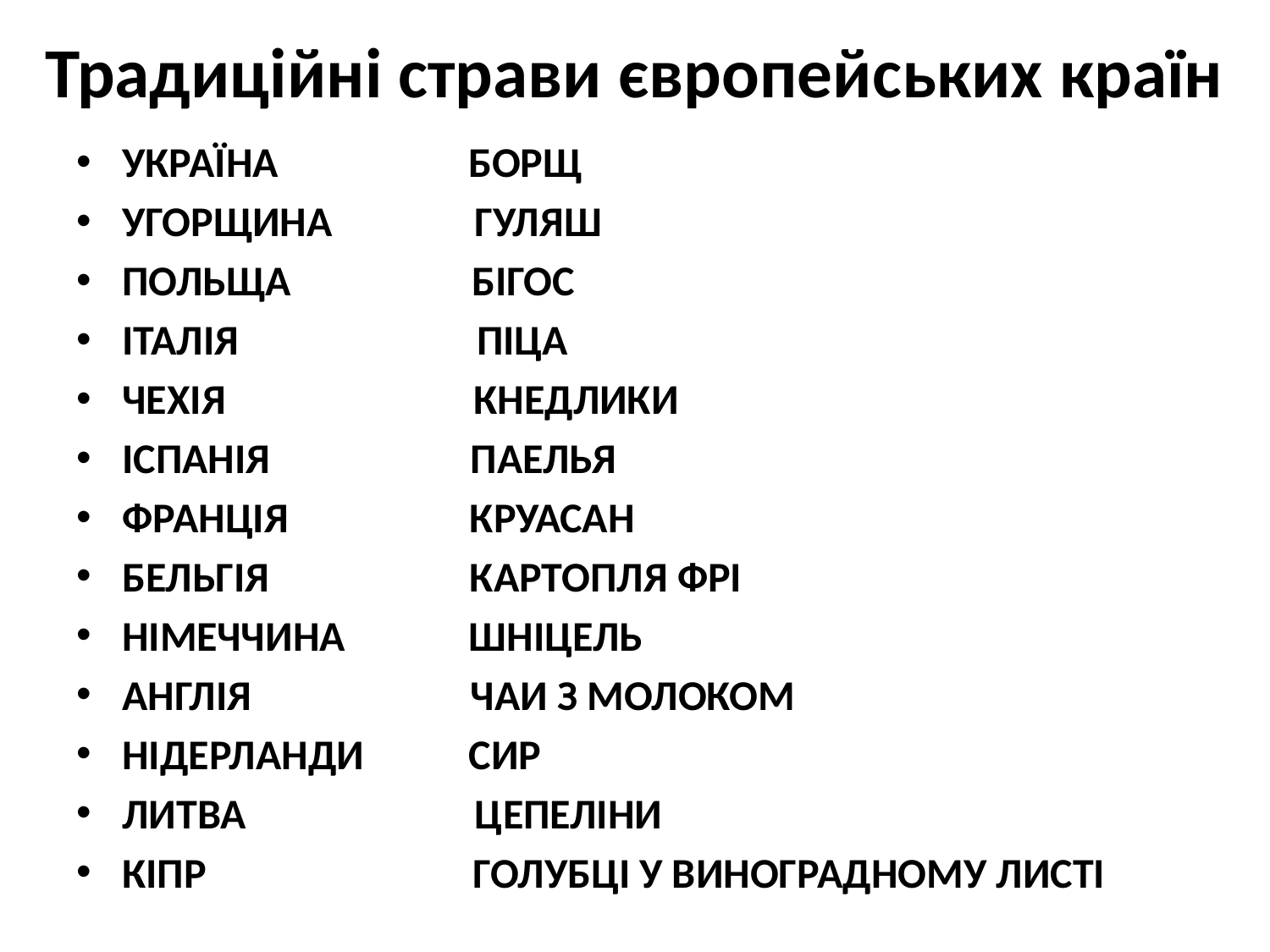

# Традиційні страви європейських країн
УКРАЇНА                    БОРЩ
УГОРЩИНА               ГУЛЯШ
ПОЛЬЩА                   БІГОС
ІТАЛІЯ                         ПІЦА
ЧЕХІЯ                          КНЕДЛИКИ
ІСПАНІЯ                     ПАЕЛЬЯ
ФРАНЦІЯ                   КРУАСАН
БЕЛЬГІЯ                     КАРТОПЛЯ ФРІ
НІМЕЧЧИНА             ШНІЦЕЛЬ
АНГЛІЯ                       ЧАИ З МОЛОКОМ
НІДЕРЛАНДИ           СИР
ЛИТВА                        ЦЕПЕЛІНИ
КІПР                            ГОЛУБЦІ У ВИНОГРАДНОМУ ЛИСТІ